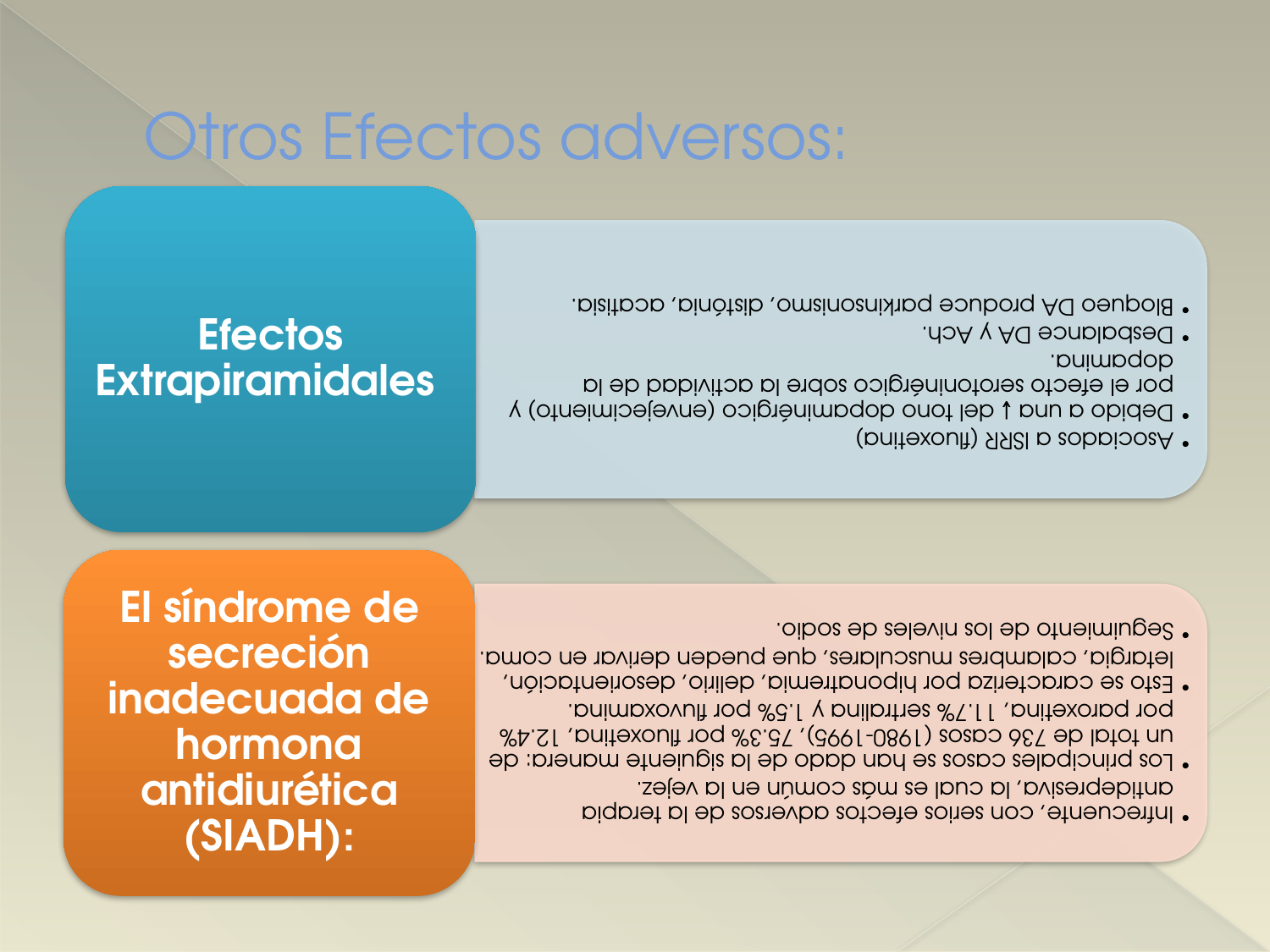

# Otros Efectos adversos:
Asociados a ISRR (fluoxetina)
Debido a una ↓ del tono dopaminérgico (envejecimiento) y por el efecto serotoninérgico sobre la actividad de la dopamina.
Desbalance DA y Ach.
Bloqueo DA produce parkinsonismo, distónia, acatisia.

Efectos Extrapiramidales
Infrecuente, con serios efectos adversos de la terapia antidepresiva, la cual es más común en la vejez.
Los principales casos se han dado de la siguiente manera: de un total de 736 casos (1980-1995), 75.3% por fluoxetina, 12.4% por paroxetina, 11.7% sertralina y 1.5% por fluvoxamina.
Esto se caracteriza por hiponatremia, delirio, desorientación, letargia, calambres musculares, que pueden derivar en coma.
Seguimiento de los niveles de sodio.
El síndrome de secreción inadecuada de hormona antidiurética (SIADH):